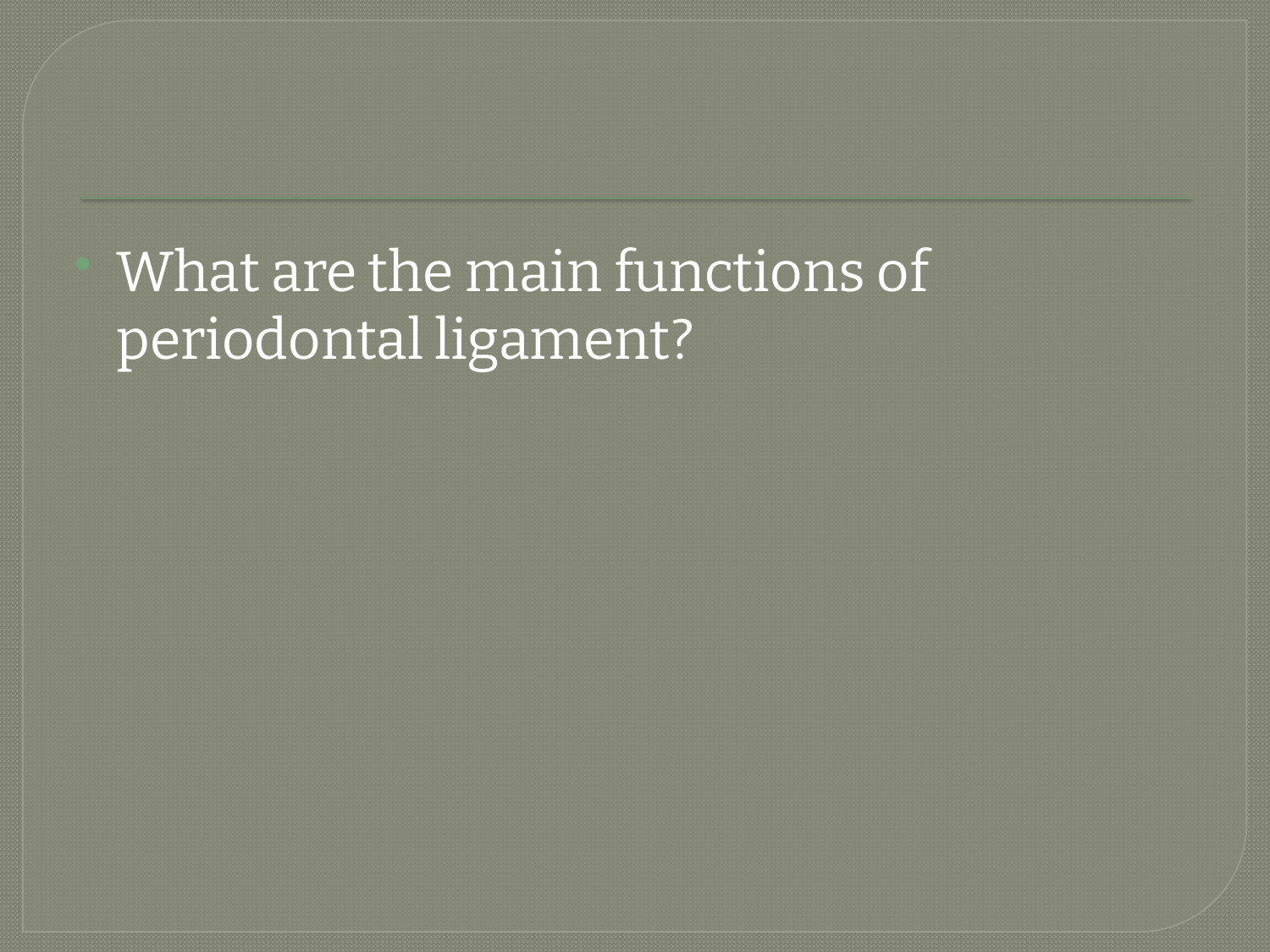

#
What are the main functions of periodontal ligament?